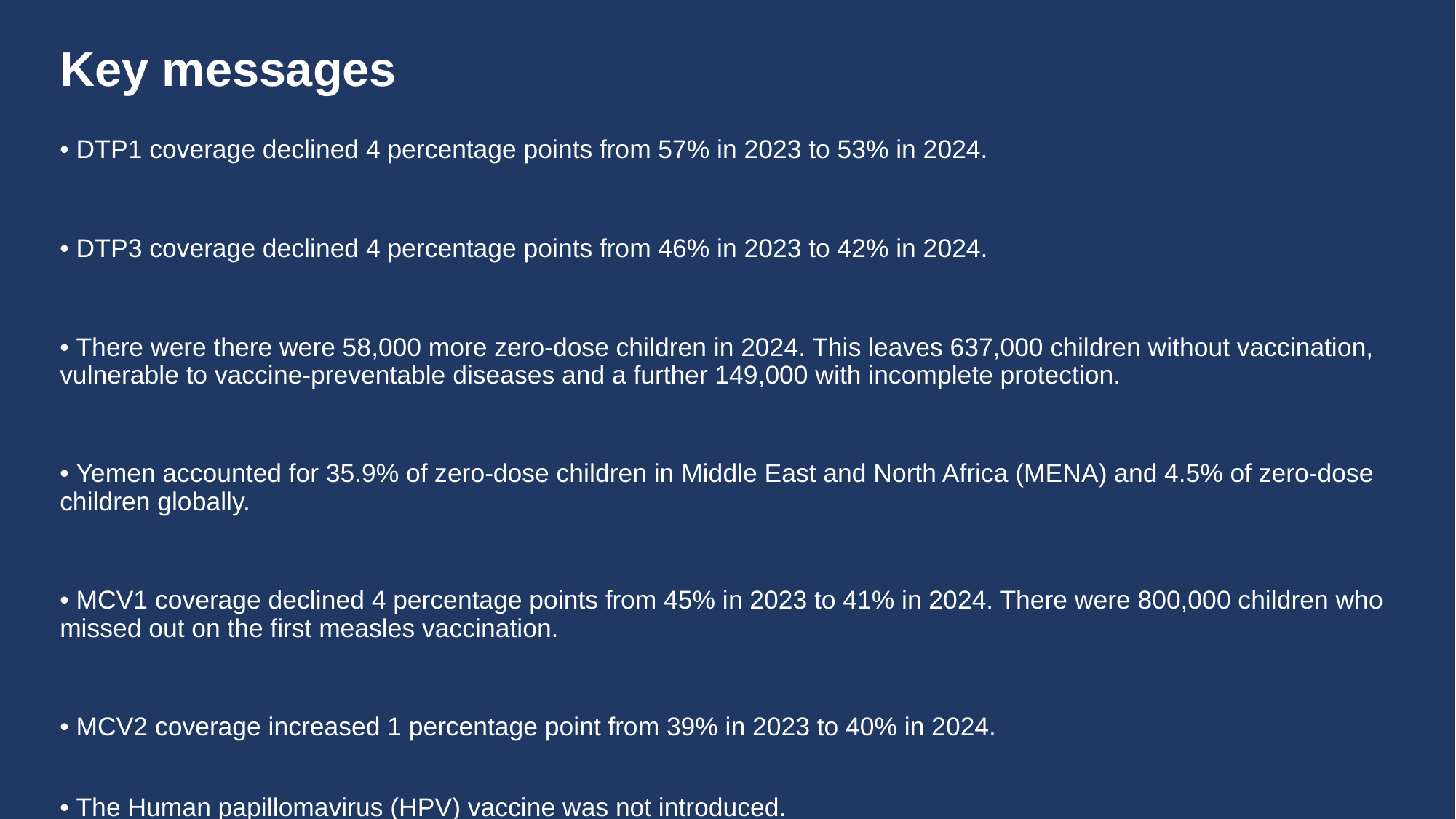

# Key messages
• DTP1 coverage declined 4 percentage points from 57% in 2023 to 53% in 2024.

• DTP3 coverage declined 4 percentage points from 46% in 2023 to 42% in 2024.

• There were there were 58,000 more zero-dose children in 2024. This leaves 637,000 children without vaccination, vulnerable to vaccine-preventable diseases and a further 149,000 with incomplete protection.

• Yemen accounted for 35.9% of zero-dose children in Middle East and North Africa (MENA) and 4.5% of zero-dose children globally.

• MCV1 coverage declined 4 percentage points from 45% in 2023 to 41% in 2024. There were 800,000 children who missed out on the first measles vaccination.

• MCV2 coverage increased 1 percentage point from 39% in 2023 to 40% in 2024.

• The Human papillomavirus (HPV) vaccine was not introduced.